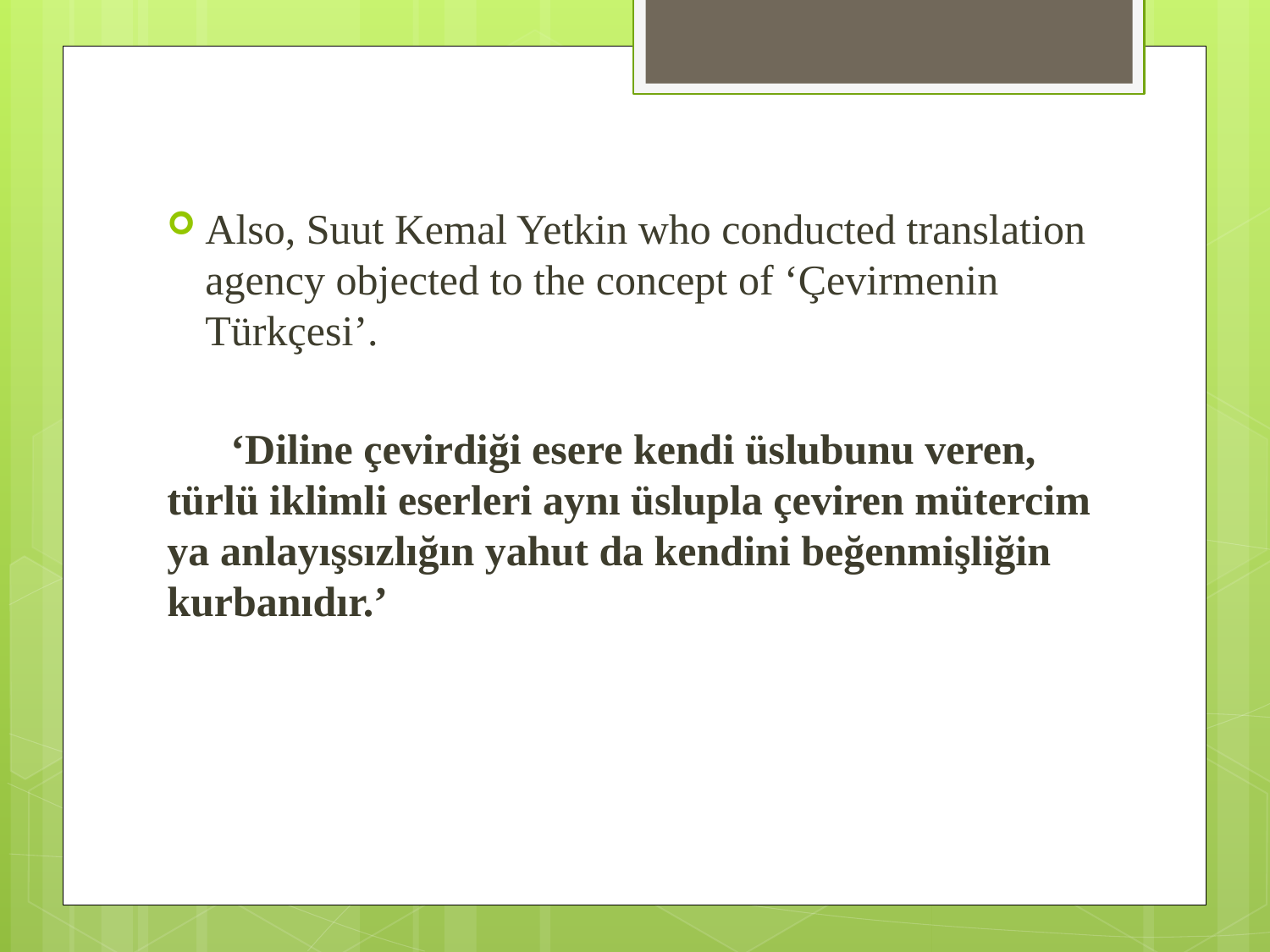

Also, Suut Kemal Yetkin who conducted translation agency objected to the concept of ‘Çevirmenin Türkçesi’.

      ‘Diline çevirdiği esere kendi üslubunu veren, türlü iklimli eserleri aynı üslupla çeviren mütercim ya anlayışsızlığın yahut da kendini beğenmişliğin kurbanıdır.’
#